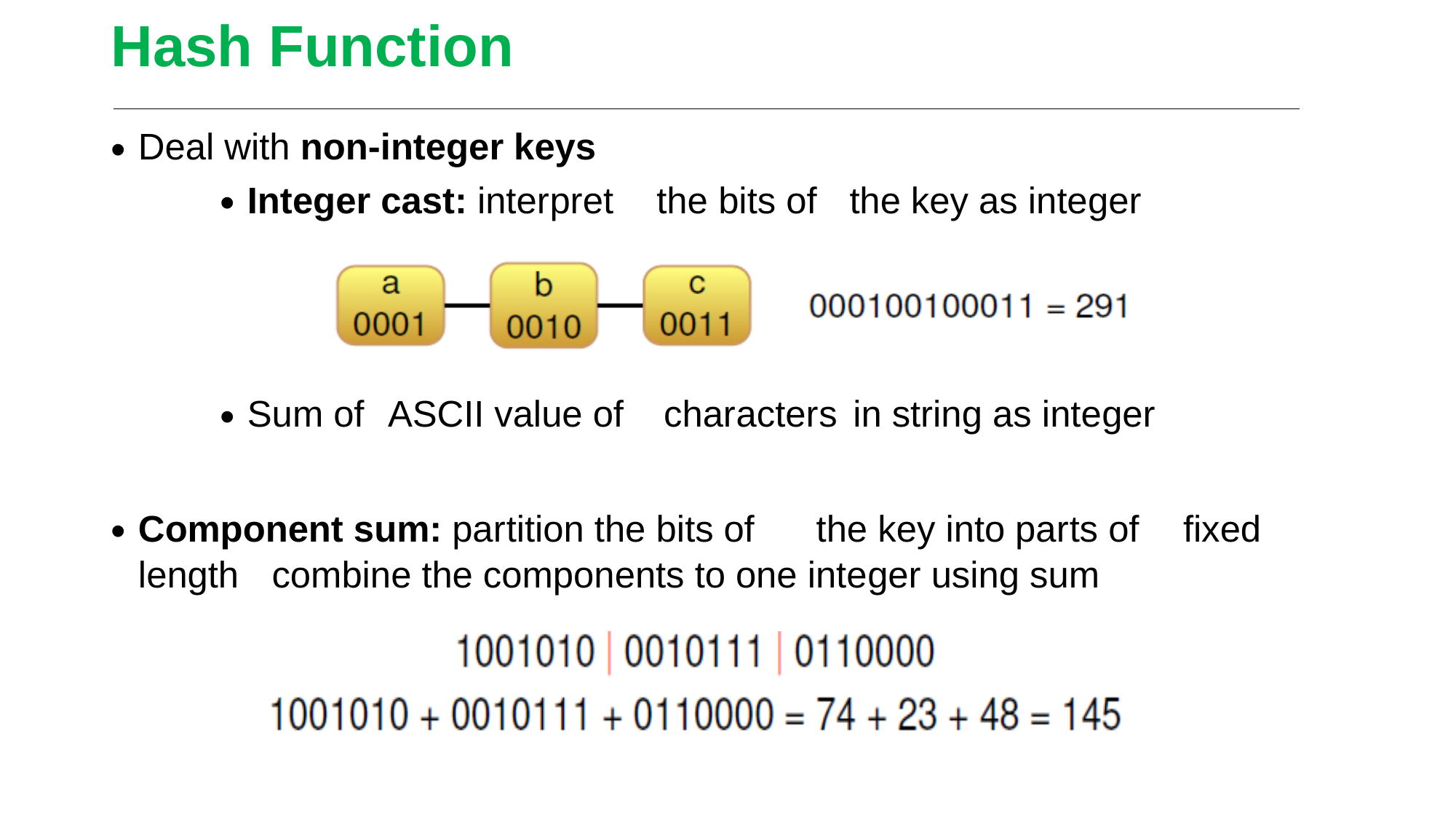

Hash Function

•
Deal with non-integer keys
•
Integer cast: interpret
the bits of
the key as integer

•
Sum of
ASCII value of
characters
in string as integer
•
Component sum: partition the bits of
the key into parts of
fixed
length
combine the components to one integer using sum